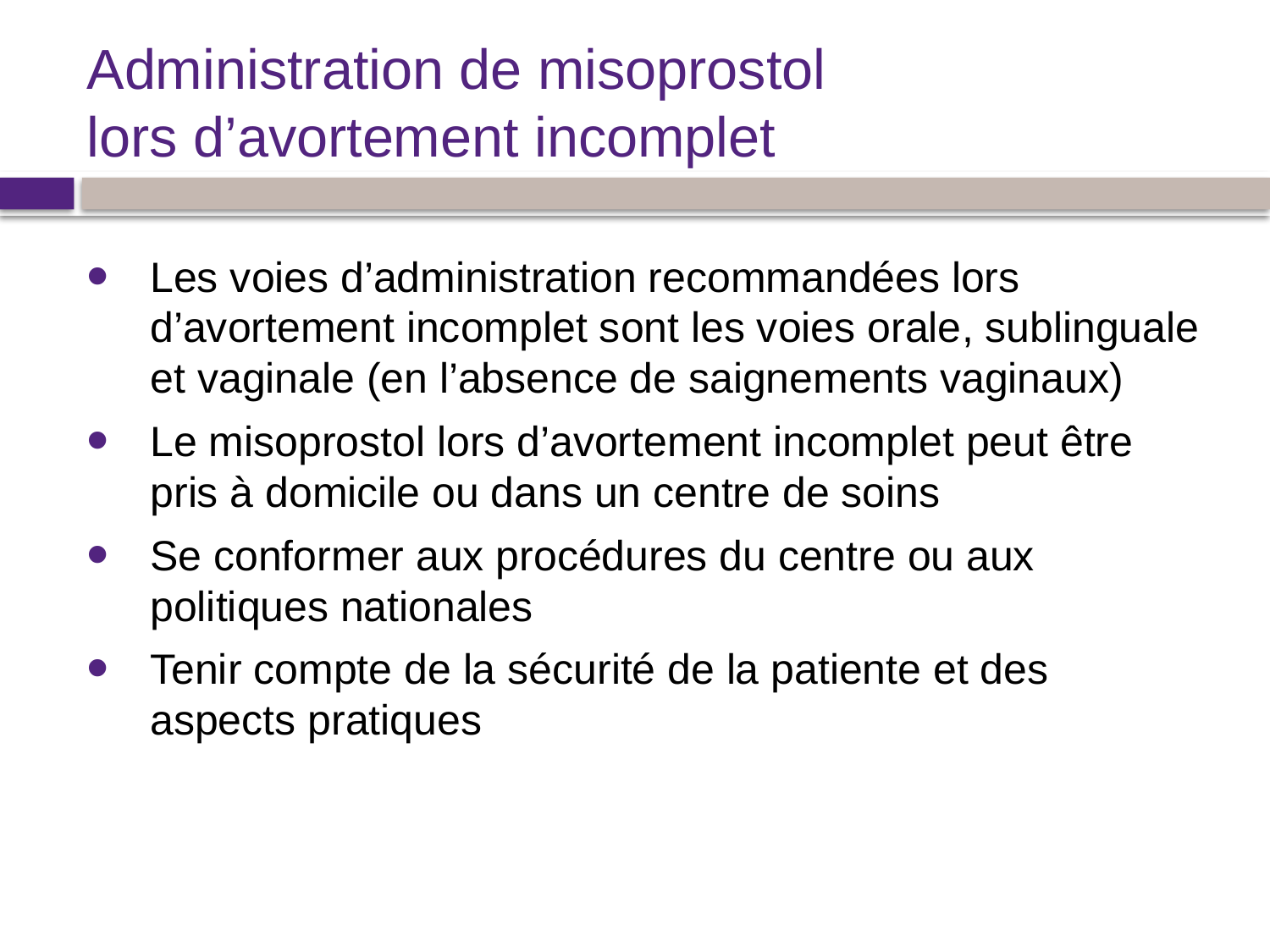

# Administration de misoprostol lors d’avortement incomplet
Les voies d’administration recommandées lors d’avortement incomplet sont les voies orale, sublinguale et vaginale (en l’absence de saignements vaginaux)
Le misoprostol lors d’avortement incomplet peut être pris à domicile ou dans un centre de soins
Se conformer aux procédures du centre ou aux politiques nationales
Tenir compte de la sécurité de la patiente et des aspects pratiques